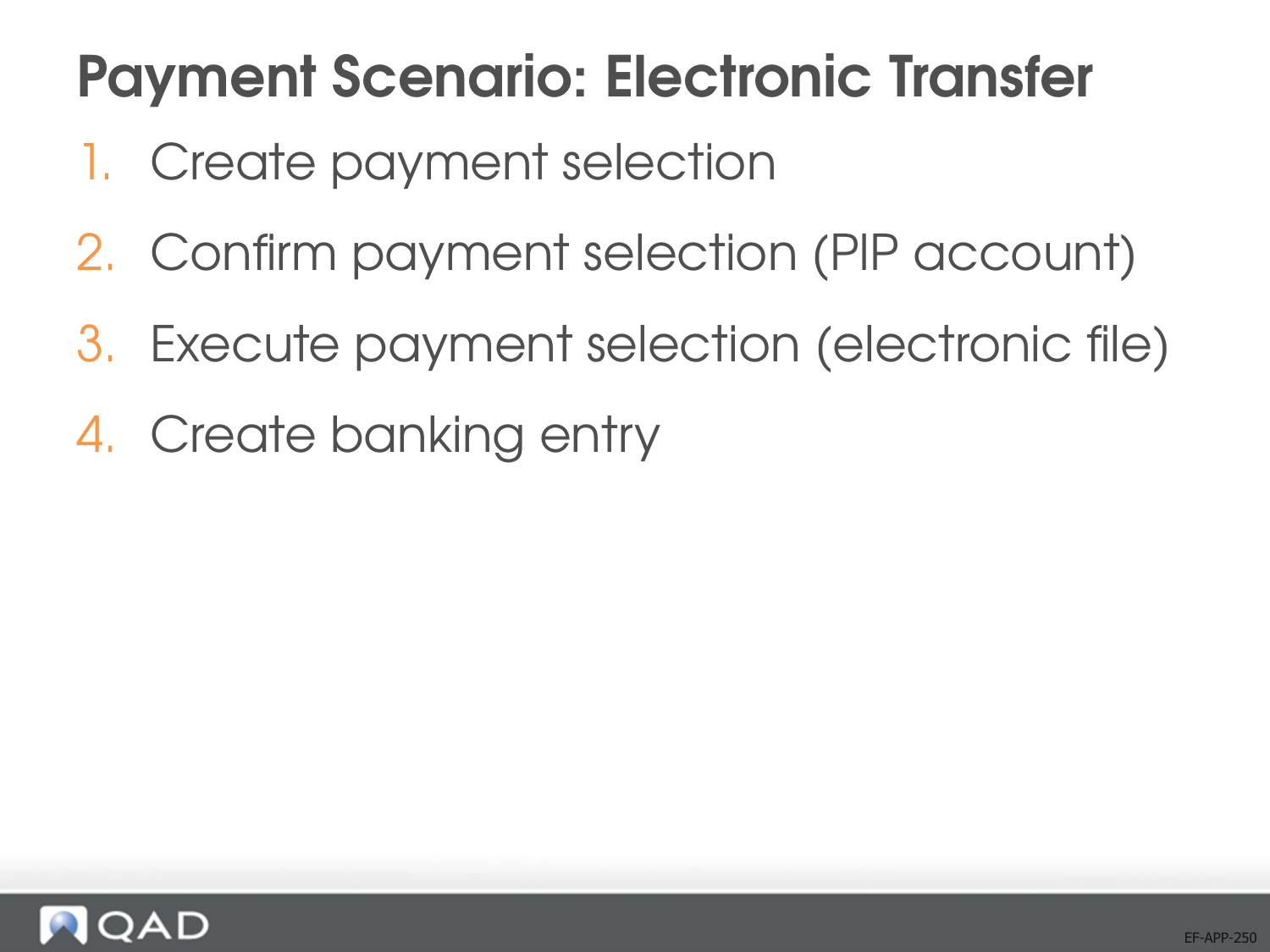

# Payment Scenario: Electronic Transfer
Create payment selection
Confirm payment selection (PIP account)
Execute payment selection (electronic file)
Create banking entry
EF-APP-250